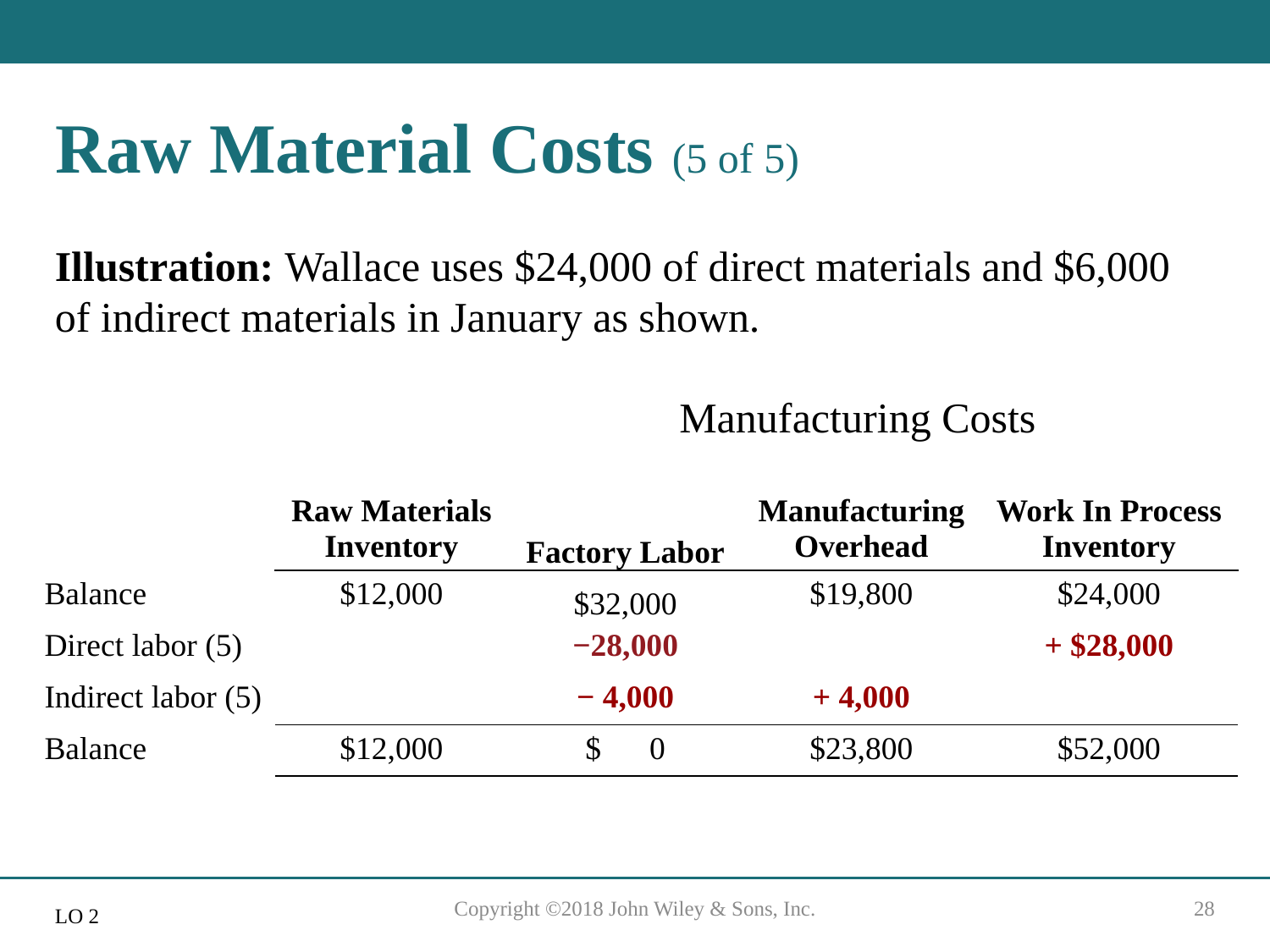

# Raw Material Costs (5 of 5)
Illustration: Wallace uses $24,000 of direct materials and $6,000 of indirect materials in January as shown.
Manufacturing Costs
|  | Raw Materials Inventory | Factory Labor | Manufacturing Overhead | Work In Process Inventory |
| --- | --- | --- | --- | --- |
| Balance | $12,000 | $32,000 | $19,800 | $24,000 |
| Direct labor (5) |  | −28,000 |  | + $28,000 |
| Indirect labor (5) |  | − 4,000 | + 4,000 |  |
| Balance | $12,000 | $ 0 | $23,800 | $52,000 |
Copyright ©2018 John Wiley & Sons, Inc.
28
L O 2